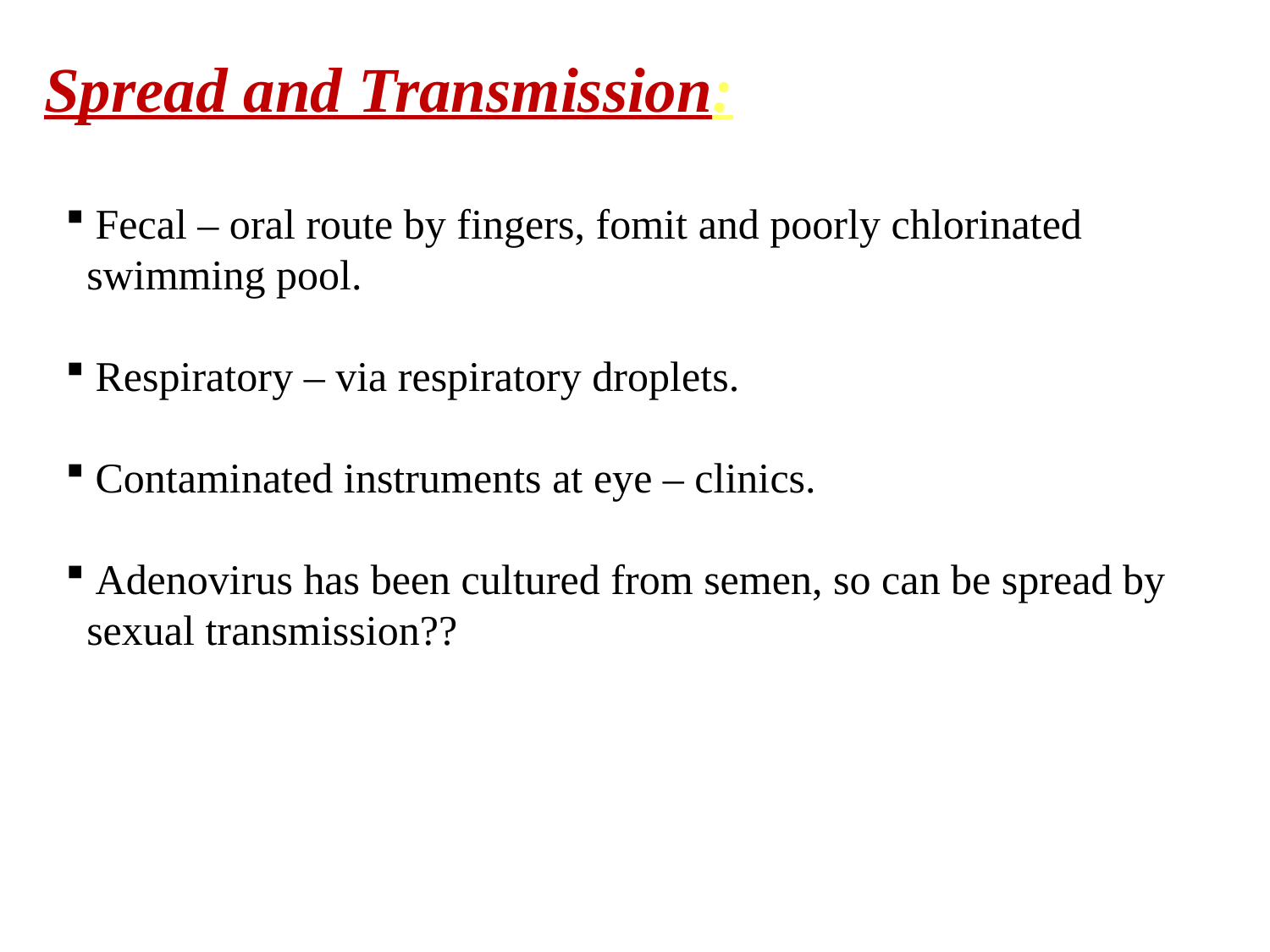

Spread and Transmission:
 Fecal – oral route by fingers, fomit and poorly chlorinated
  swimming pool.

 Respiratory – via respiratory droplets.

 Contaminated instruments at eye – clinics.

 Adenovirus has been cultured from semen, so can be spread by
  sexual transmission??